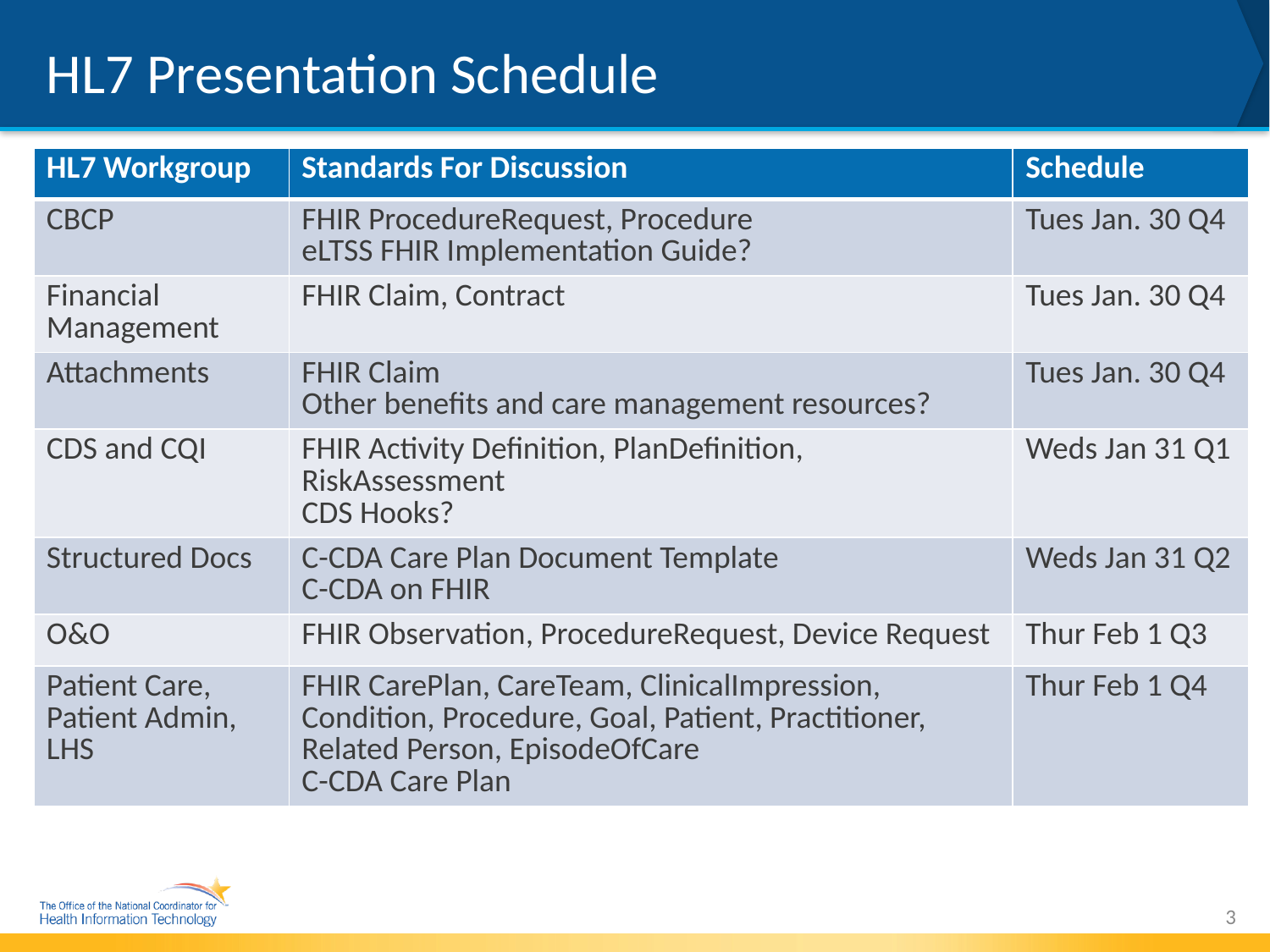

# HL7 Presentation Schedule
| HL7 Workgroup | Standards For Discussion | Schedule |
| --- | --- | --- |
| CBCP | FHIR ProcedureRequest, Procedure eLTSS FHIR Implementation Guide? | Tues Jan. 30 Q4 |
| Financial Management | FHIR Claim, Contract | Tues Jan. 30 Q4 |
| Attachments | FHIR Claim Other benefits and care management resources? | Tues Jan. 30 Q4 |
| CDS and CQI | FHIR Activity Definition, PlanDefinition, RiskAssessment CDS Hooks? | Weds Jan 31 Q1 |
| Structured Docs | C-CDA Care Plan Document Template C-CDA on FHIR | Weds Jan 31 Q2 |
| O&O | FHIR Observation, ProcedureRequest, Device Request | Thur Feb 1 Q3 |
| Patient Care, Patient Admin, LHS | FHIR CarePlan, CareTeam, ClinicalImpression, Condition, Procedure, Goal, Patient, Practitioner, Related Person, EpisodeOfCare C-CDA Care Plan | Thur Feb 1 Q4 |
3